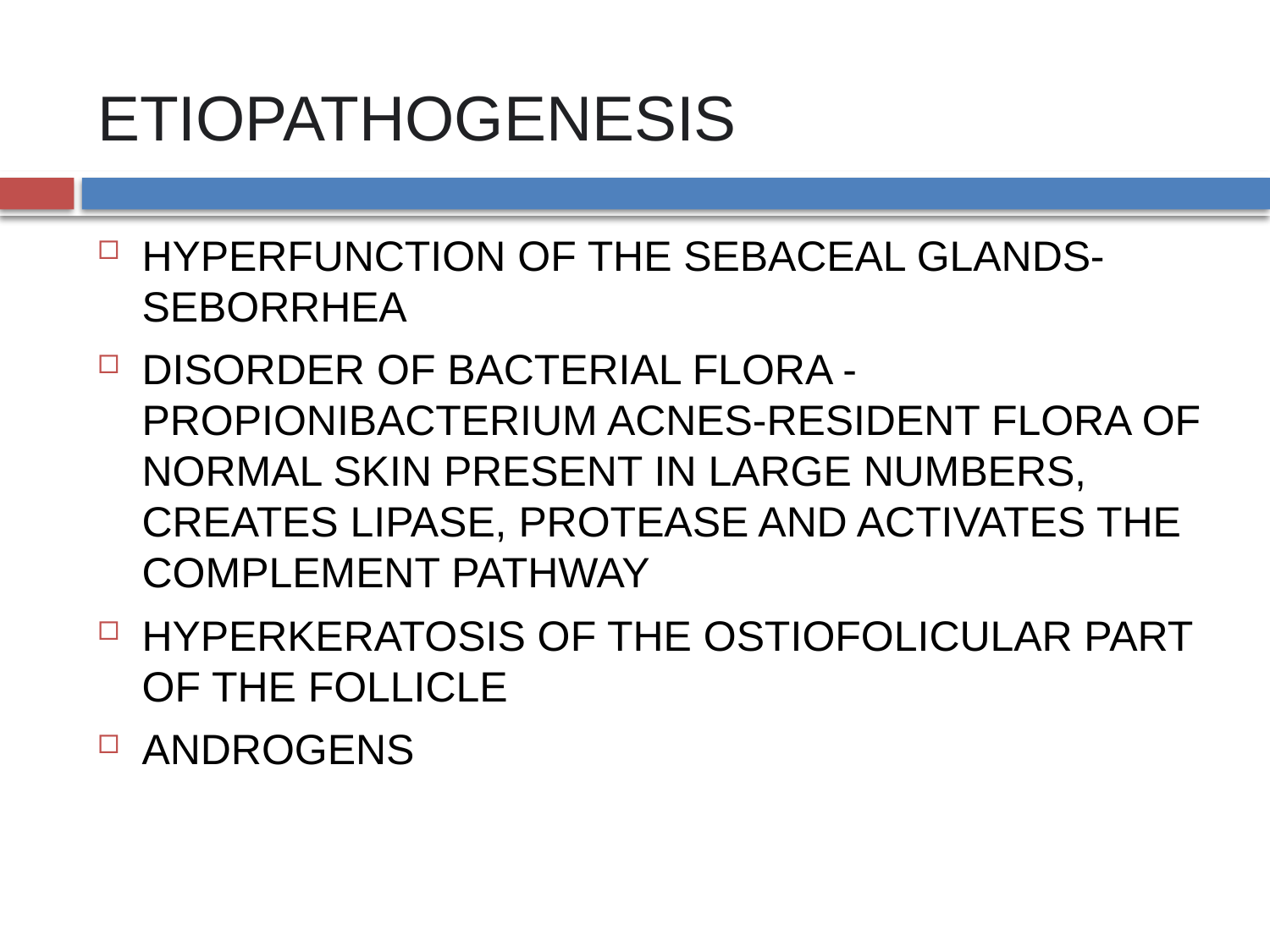

# ETIOPATHOGENESIS
HYPERFUNCTION OF THE SEBACEAL GLANDS-SEBORRHEA
DISORDER OF BACTERIAL FLORA - PROPIONIBACTERIUM ACNES-RESIDENT FLORA OF NORMAL SKIN PRESENT IN LARGE NUMBERS, CREATES LIPASE, PROTEASE AND ACTIVATES THE COMPLEMENT PATHWAY
HYPERKERATOSIS OF THE OSTIOFOLICULAR PART OF THE FOLLICLE
ANDROGENS